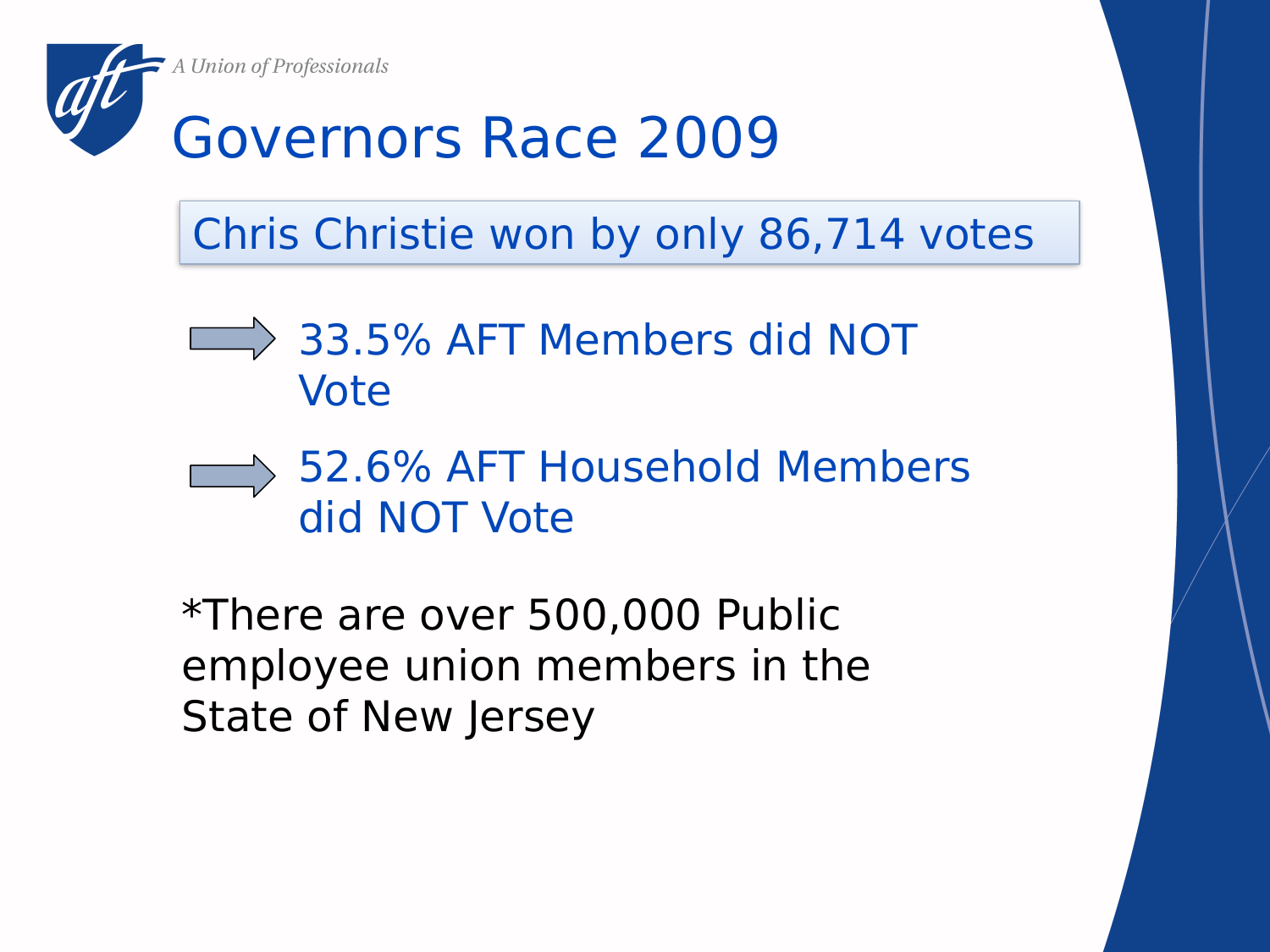

Governors Race 2009
Chris Christie won by only 86,714 votes
33.5% AFT Members did NOT Vote

52.6% AFT Household Members did NOT Vote

*There are over 500,000 Public employee union members in the State of New Jersey